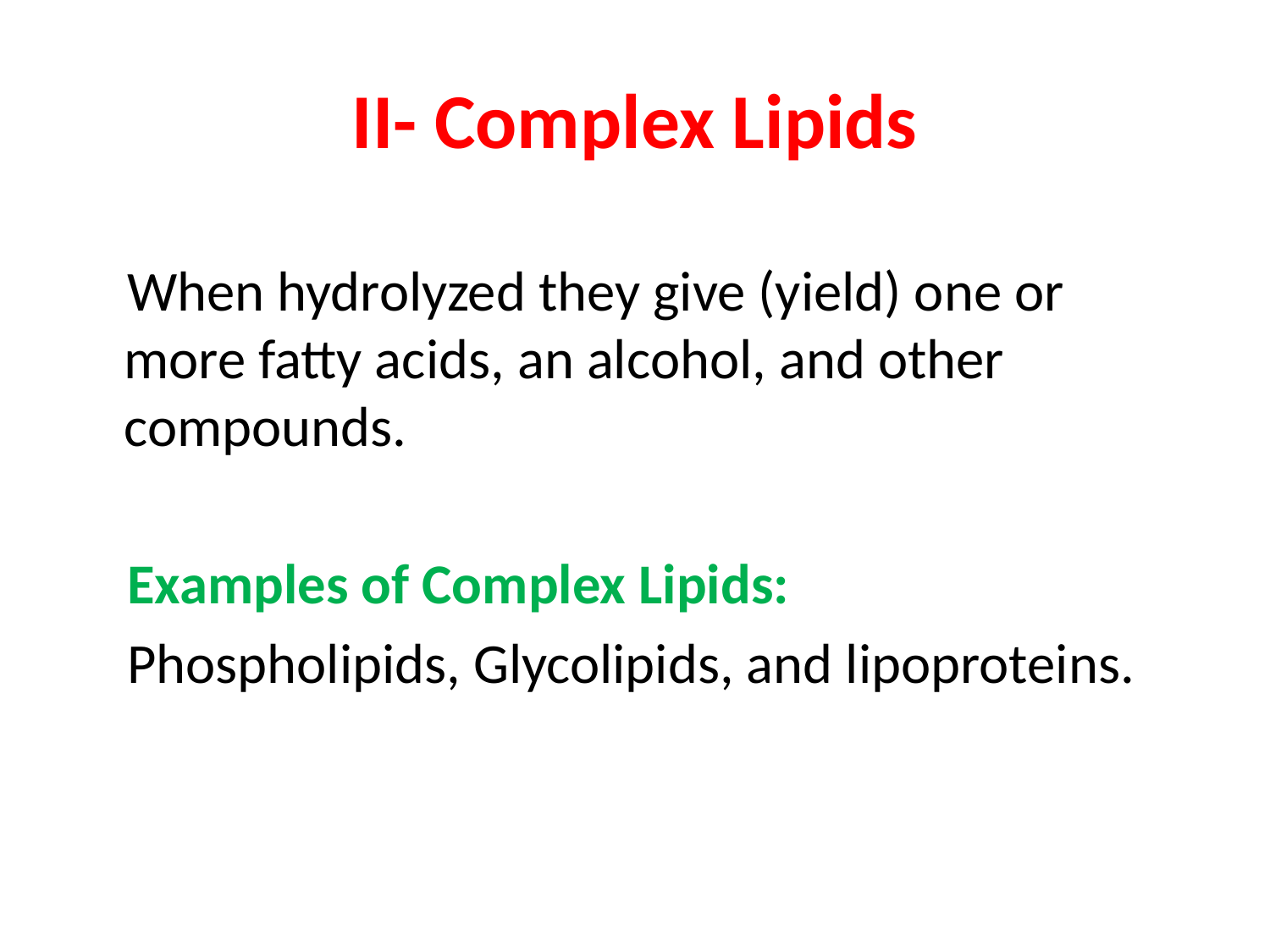

# II- Complex Lipids
    When hydrolyzed they give (yield) one or more fatty acids, an alcohol, and other compounds.

    Examples of Complex Lipids:
    Phospholipids, Glycolipids, and lipoproteins.